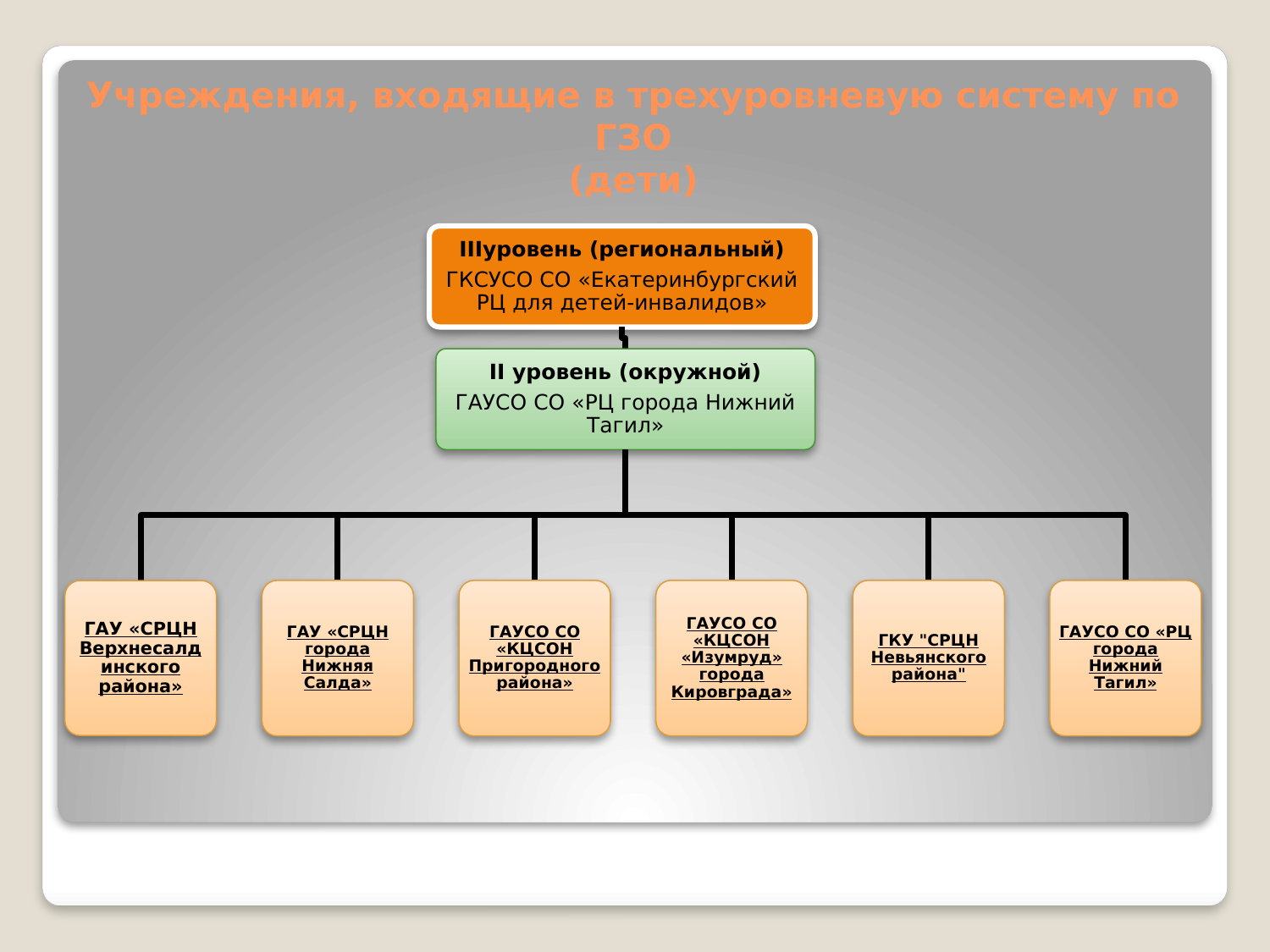

# Учреждения, входящие в трехуровневую систему по ГЗО (дети)
IIIуровень (региональный)
ГКСУСО СО «Екатеринбургский РЦ для детей-инвалидов»
II уровень (окружной)
ГАУСО СО «РЦ города Нижний Тагил»
ГАУ «СРЦН Верхнесалдинского района»
ГАУ «СРЦН города Нижняя Салда»
ГАУСО СО «КЦСОН Пригородного района»
ГАУСО СО «КЦСОН «Изумруд» города Кировграда»
ГКУ "СРЦН Невьянского района"
ГАУСО СО «РЦ города Нижний Тагил»